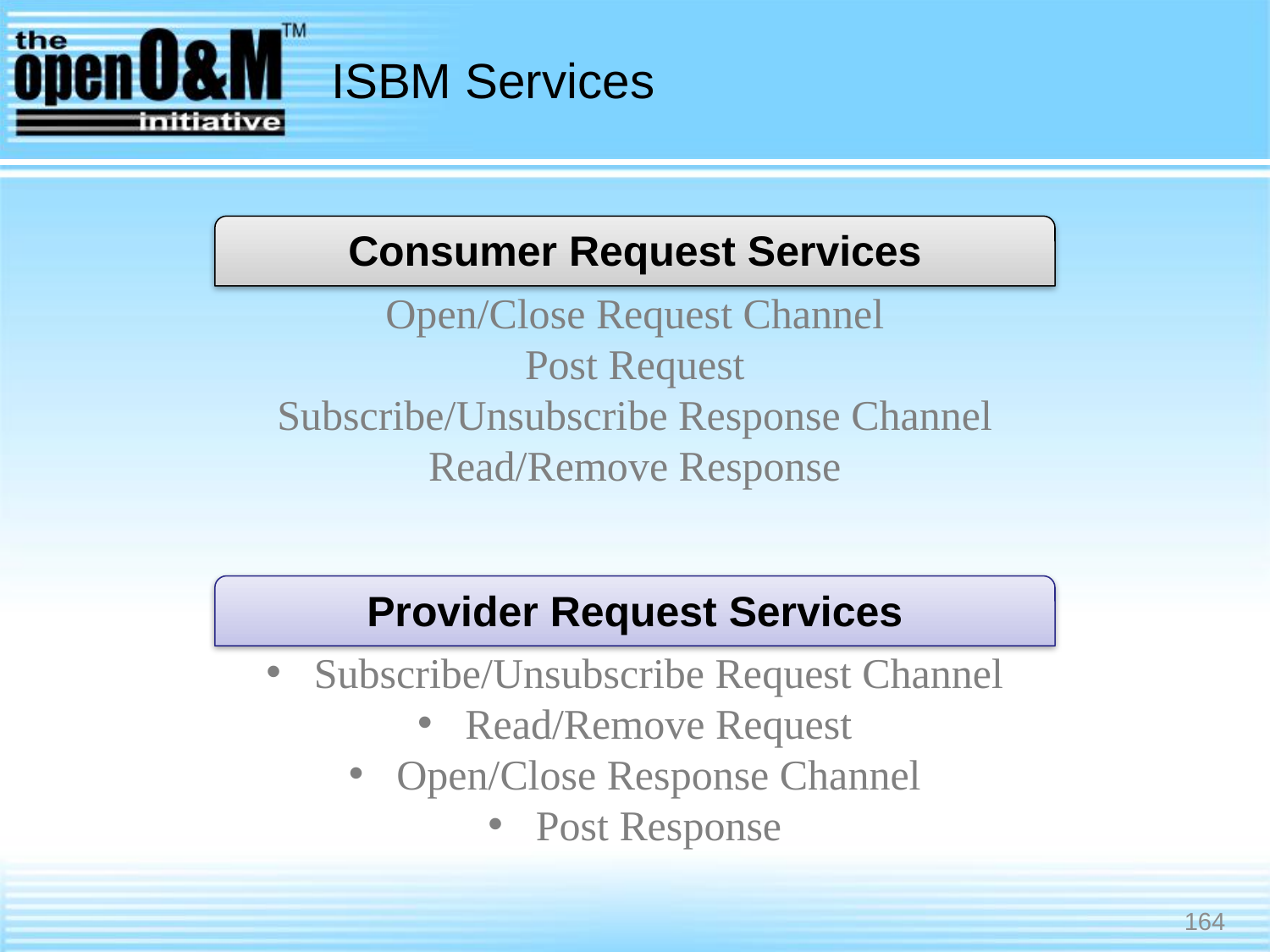

# ISBM Services
Consumer Request Services
Open/Close Request Channel
Post Request
Subscribe/Unsubscribe Response Channel
Read/Remove Response
Provider Request Services
Subscribe/Unsubscribe Request Channel
Read/Remove Request
Open/Close Response Channel
Post Response
164